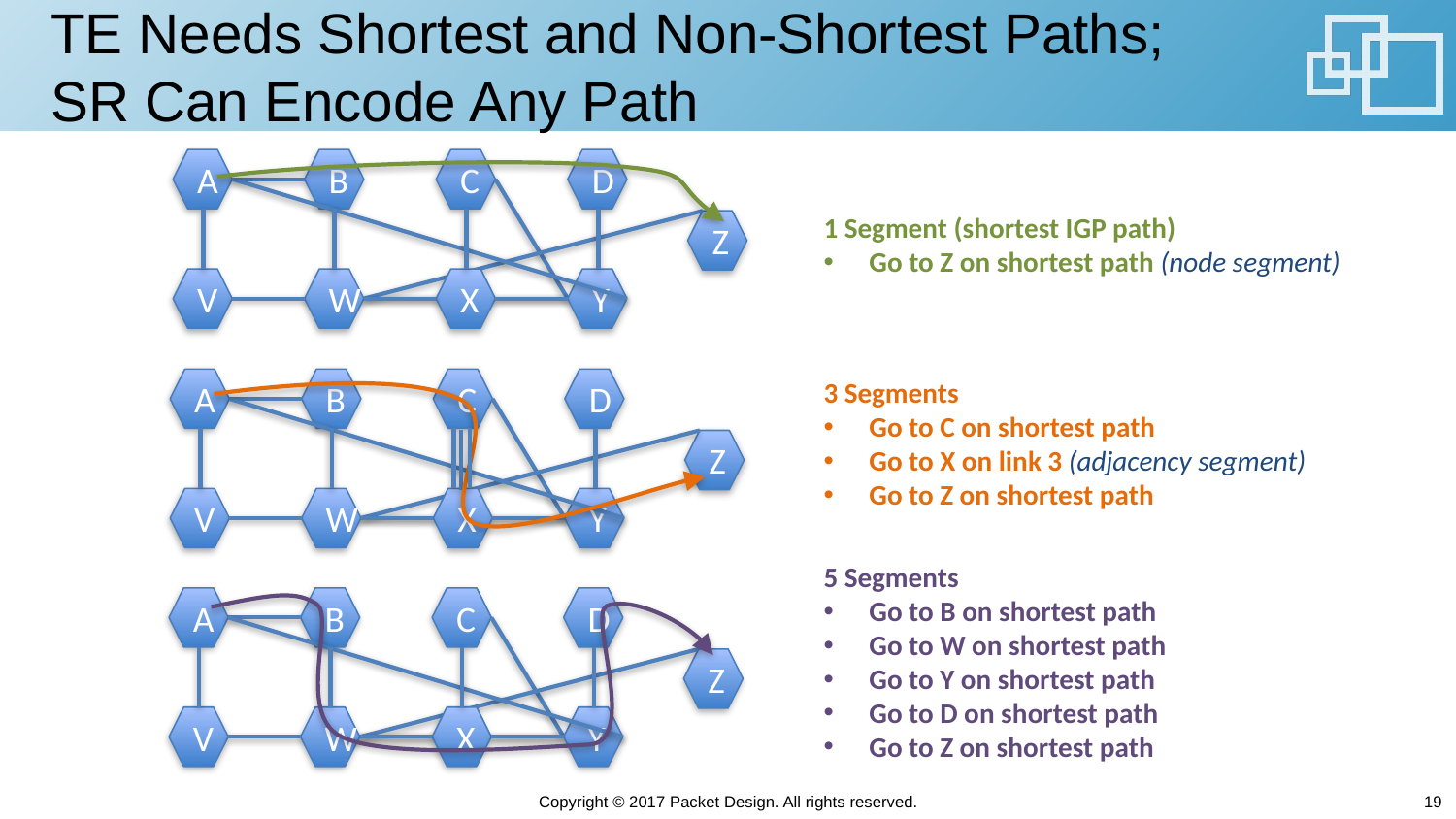

# TE Needs Shortest and Non-Shortest Paths; SR Can Encode Any Path
A
B
C
D
Z
V
W
X
Y

1 Segment (shortest IGP path)
Go to Z on shortest path (node segment)
3 Segments
Go to C on shortest path
Go to X on link 3 (adjacency segment)
Go to Z on shortest path
A
B
C
D
Z
V
W
X
Y

5 Segments
Go to B on shortest path
Go to W on shortest path
Go to Y on shortest path
Go to D on shortest path
Go to Z on shortest path
A
B
C
D
Z
V
W
X
Y

Copyright © 2017 Packet Design. All rights reserved.
19